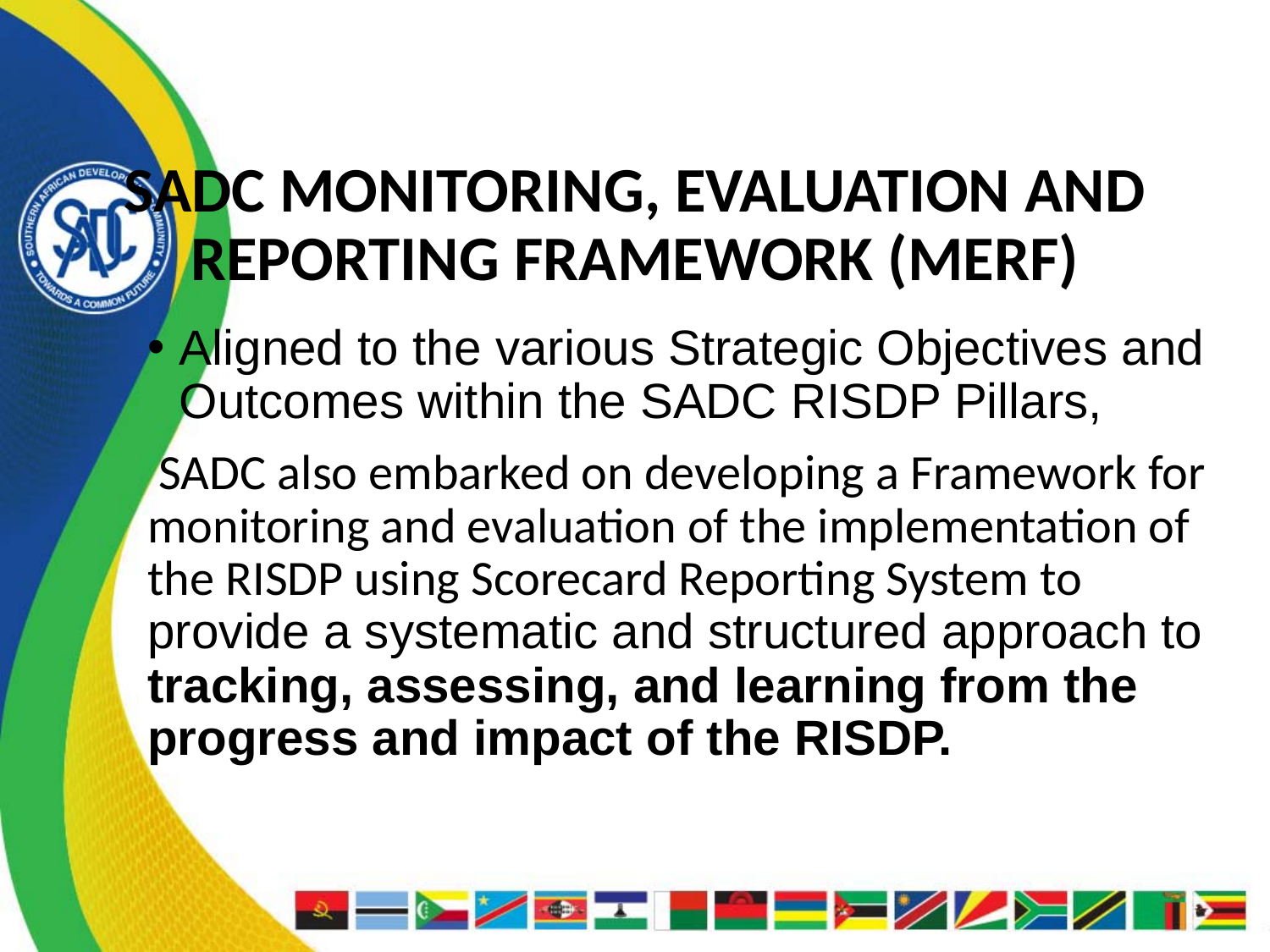

# SADC MONITORING, EVALUATION AND REPORTING FRAMEWORK (MERF)
Aligned to the various Strategic Objectives and Outcomes within the SADC RISDP Pillars,
 SADC also embarked on developing a Framework for monitoring and evaluation of the implementation of the RISDP using Scorecard Reporting System to provide a systematic and structured approach to tracking, assessing, and learning from the progress and impact of the RISDP.